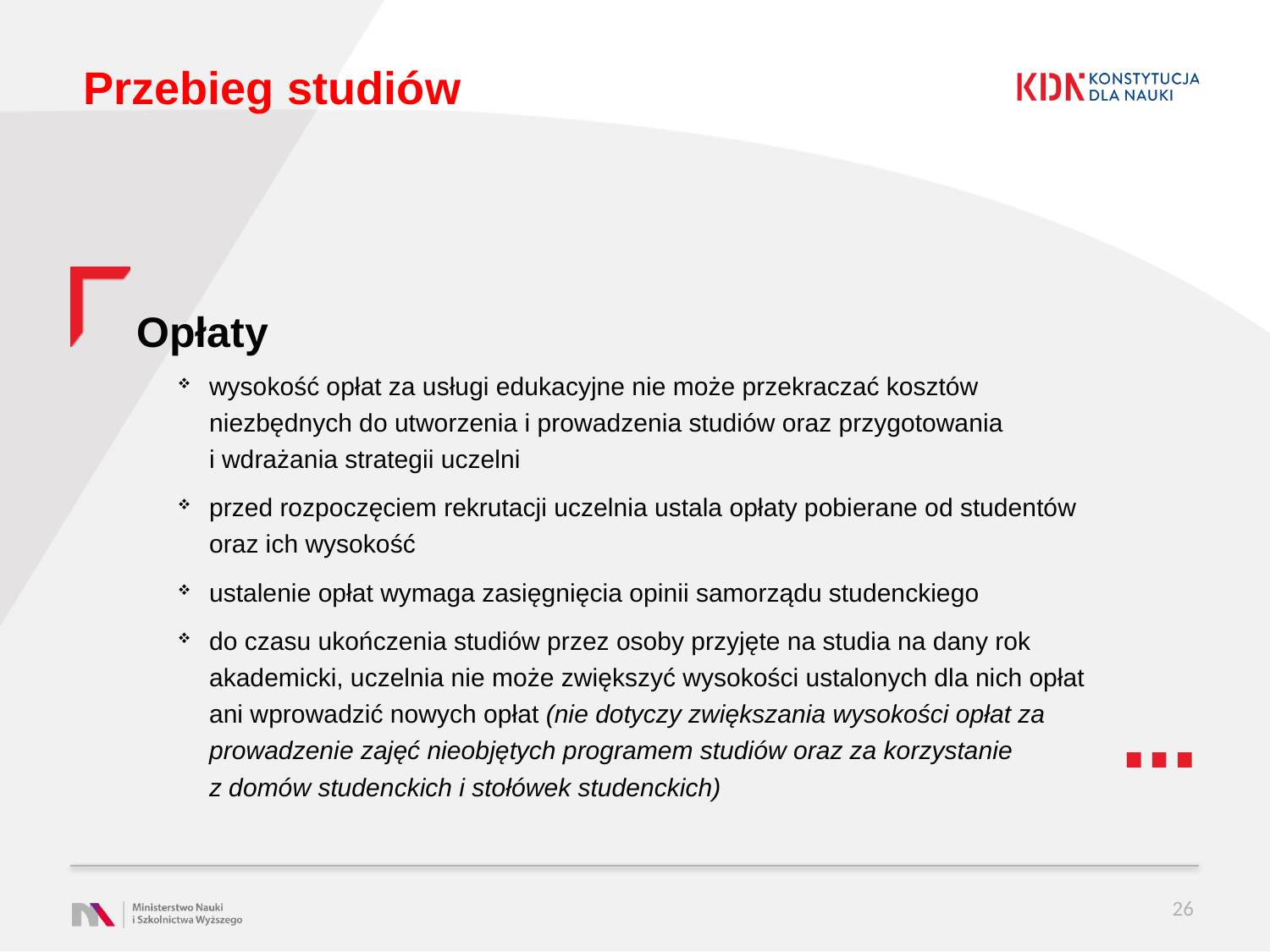

# Przebieg studiów
Opłaty
wysokość opłat za usługi edukacyjne nie może przekraczać kosztów niezbędnych do utworzenia i prowadzenia studiów oraz przygotowania i wdrażania strategii uczelni
przed rozpoczęciem rekrutacji uczelnia ustala opłaty pobierane od studentów oraz ich wysokość
ustalenie opłat wymaga zasięgnięcia opinii samorządu studenckiego
do czasu ukończenia studiów przez osoby przyjęte na studia na dany rok akademicki, uczelnia nie może zwiększyć wysokości ustalonych dla nich opłat ani wprowadzić nowych opłat (nie dotyczy zwiększania wysokości opłat za prowadzenie zajęć nieobjętych programem studiów oraz za korzystanie z domów studenckich i stołówek studenckich)
26